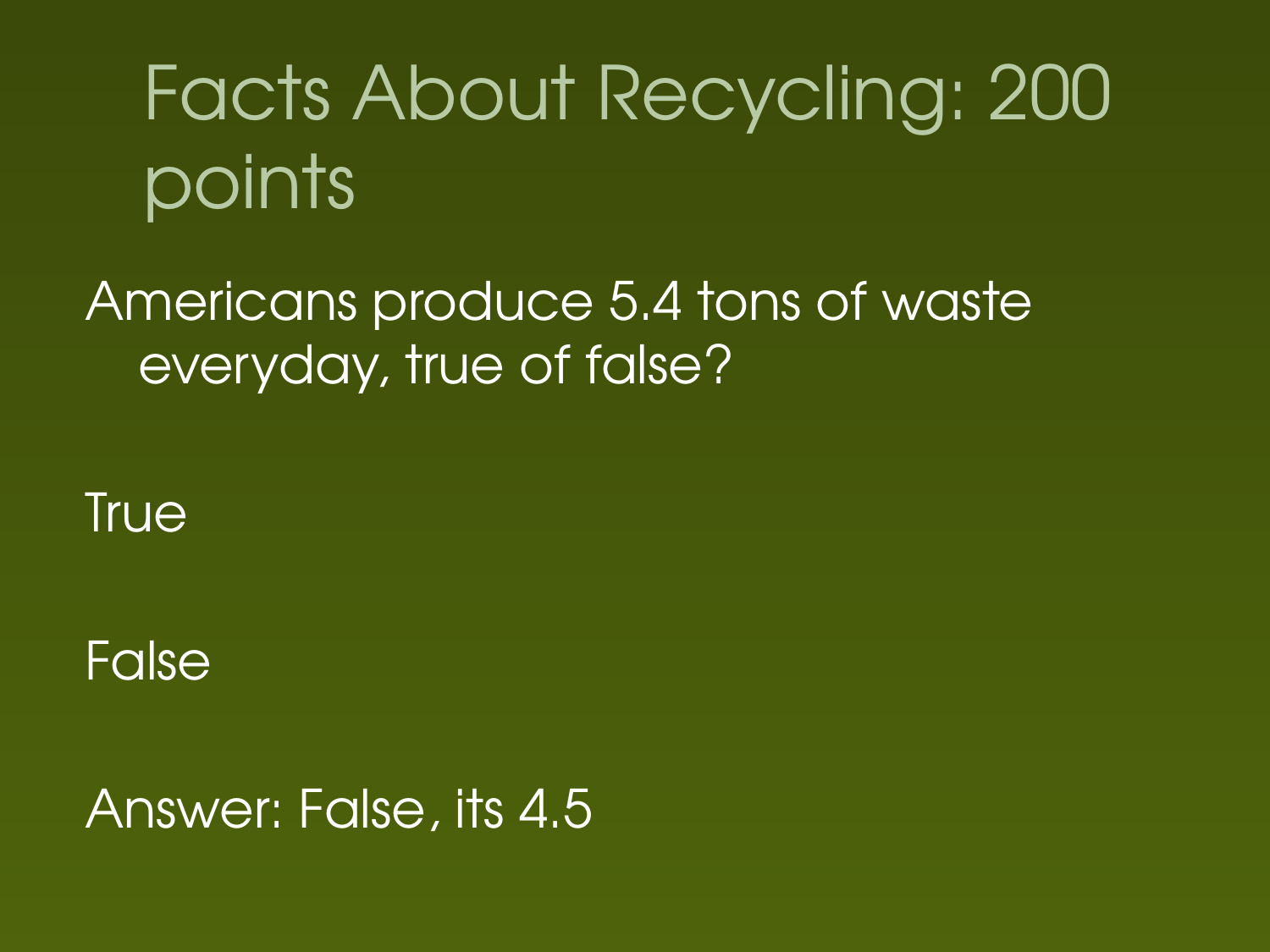

# Facts About Recycling: 200 points
Americans produce 5.4 tons of waste everyday, true of false?

True

False

Answer: False, its 4.5